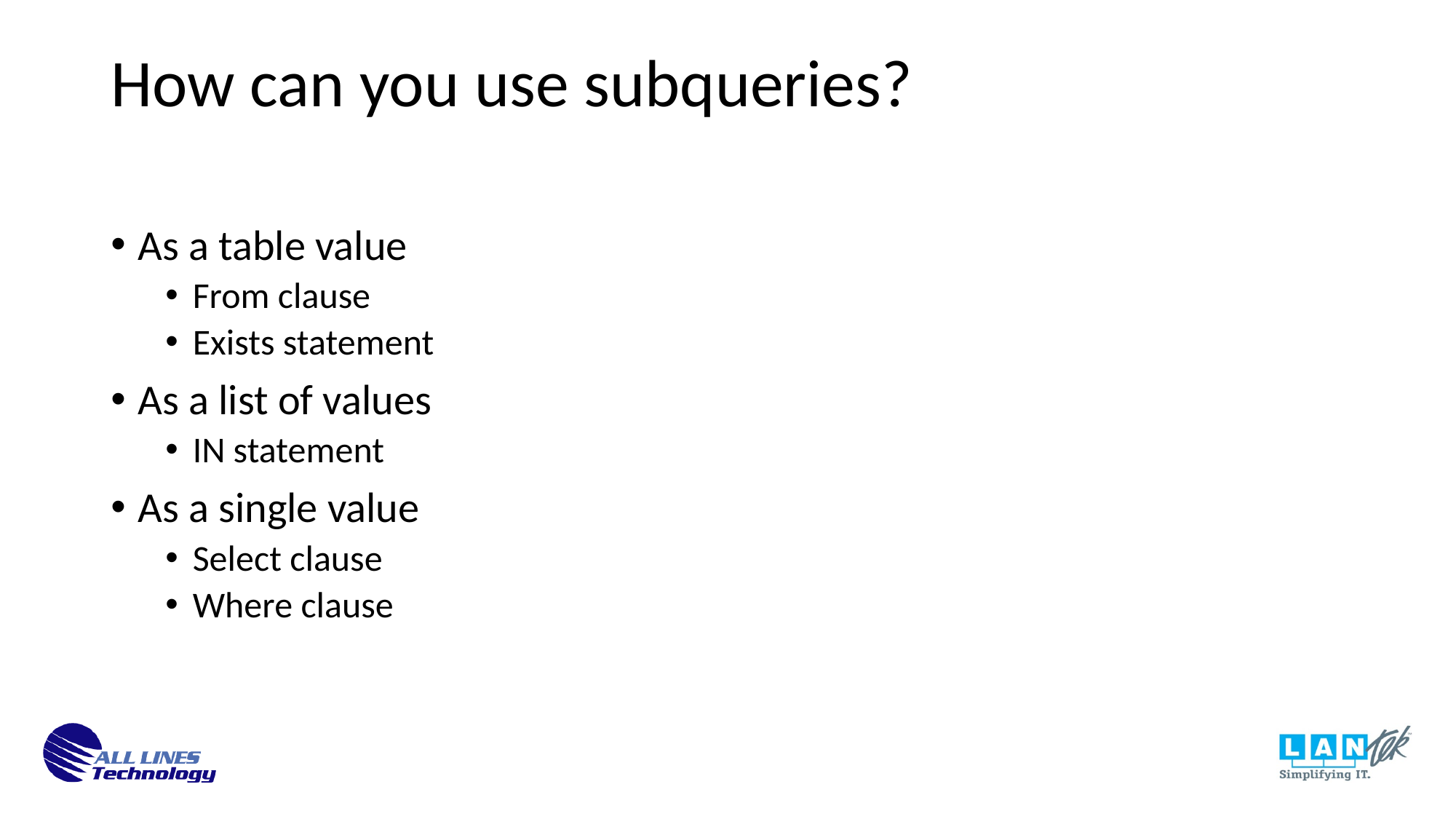

How can you use subqueries?
As a table value
From clause
Exists statement
As a list of values
IN statement
As a single value
Select clause
Where clause